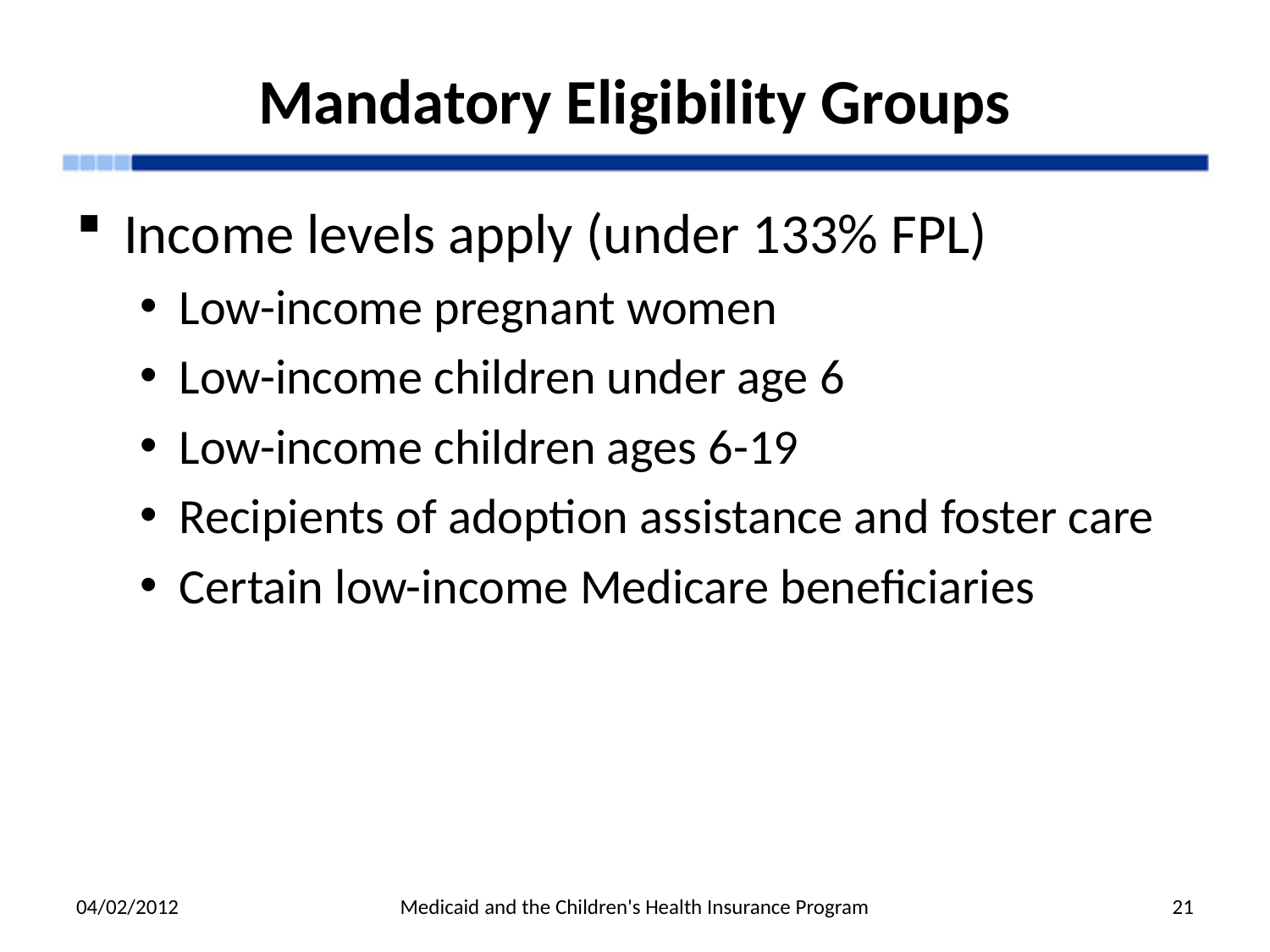

# Mandatory Eligibility Groups
Income levels apply (under 133% FPL)
Low-income pregnant women
Low-income children under age 6
Low-income children ages 6-19
Recipients of adoption assistance and foster care
Certain low-income Medicare beneficiaries

04/02/2012
Medicaid and the Children's Health Insurance Program
21